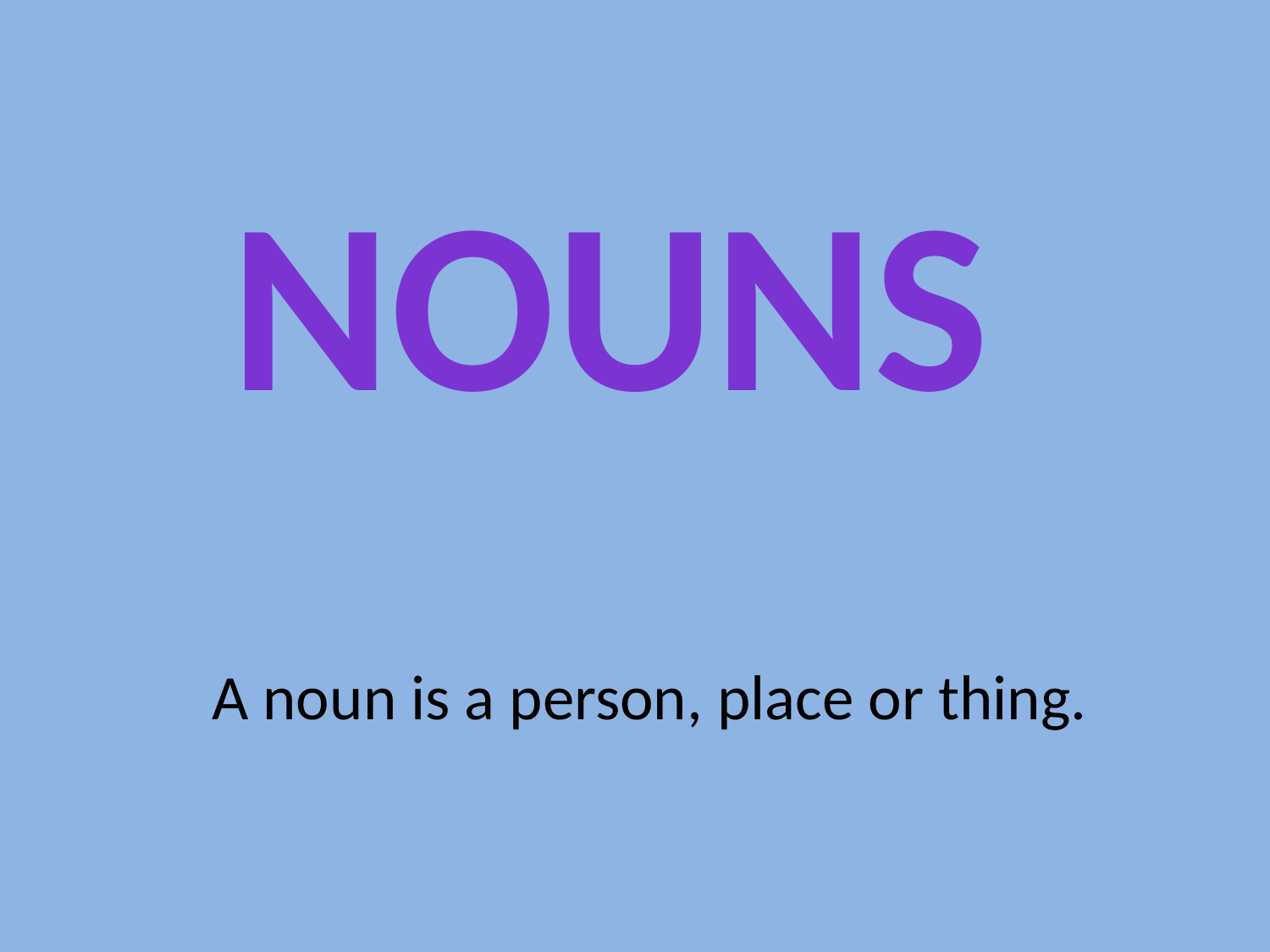

Nouns
A noun is a person, place or thing.